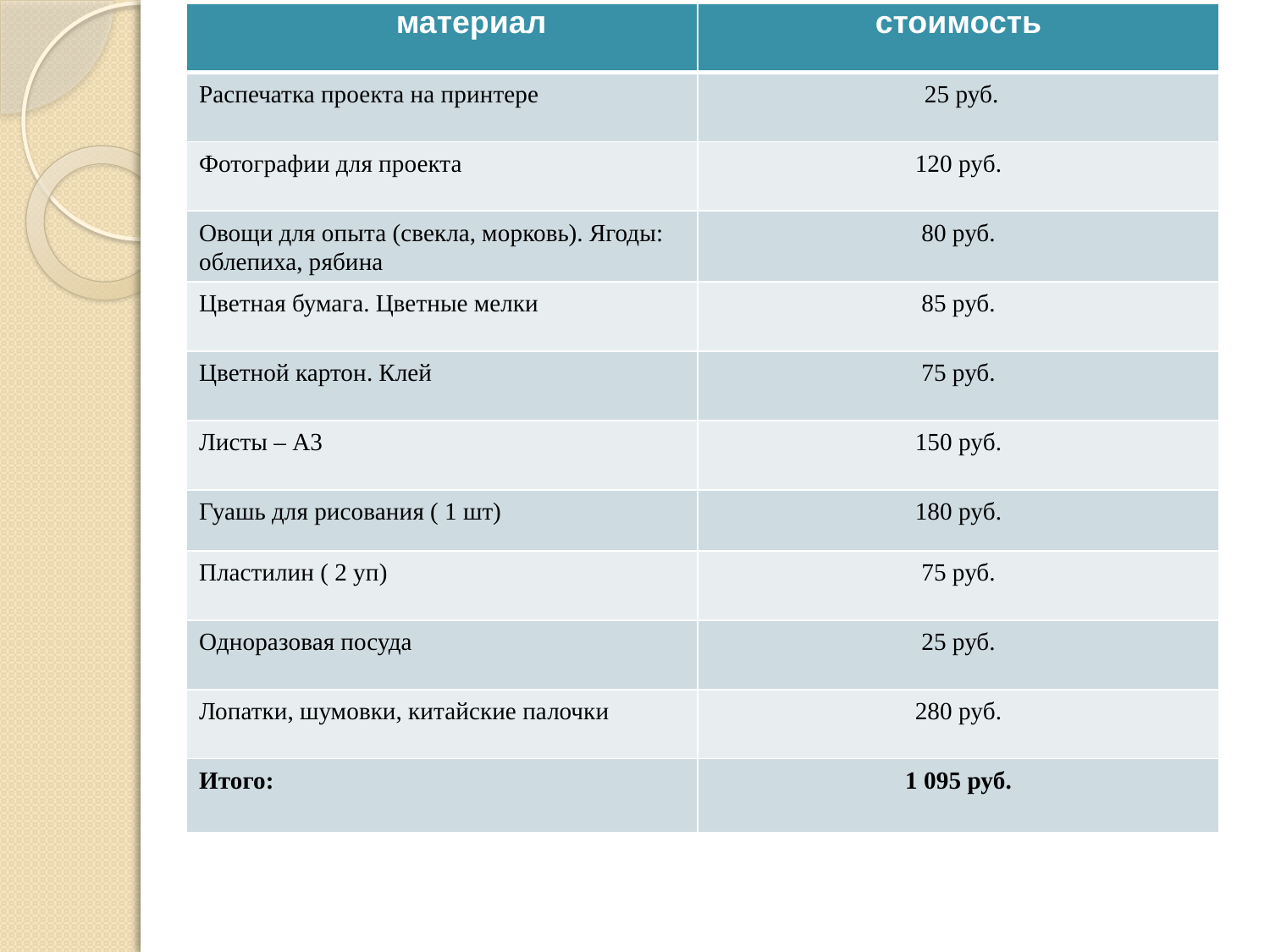

| материал | стоимость |
| --- | --- |
| Распечатка проекта на принтере | 25 руб. |
| Фотографии для проекта | 120 руб. |
| Овощи для опыта (свекла, морковь). Ягоды: облепиха, рябина | 80 руб. |
| Цветная бумага. Цветные мелки | 85 руб. |
| Цветной картон. Клей | 75 руб. |
| Листы – А3 | 150 руб. |
| Гуашь для рисования ( 1 шт) | 180 руб. |
| Пластилин ( 2 уп) | 75 руб. |
| Одноразовая посуда | 25 руб. |
| Лопатки, шумовки, китайские палочки | 280 руб. |
| Итого: | 1 095 руб. |
# Бюджет проекта